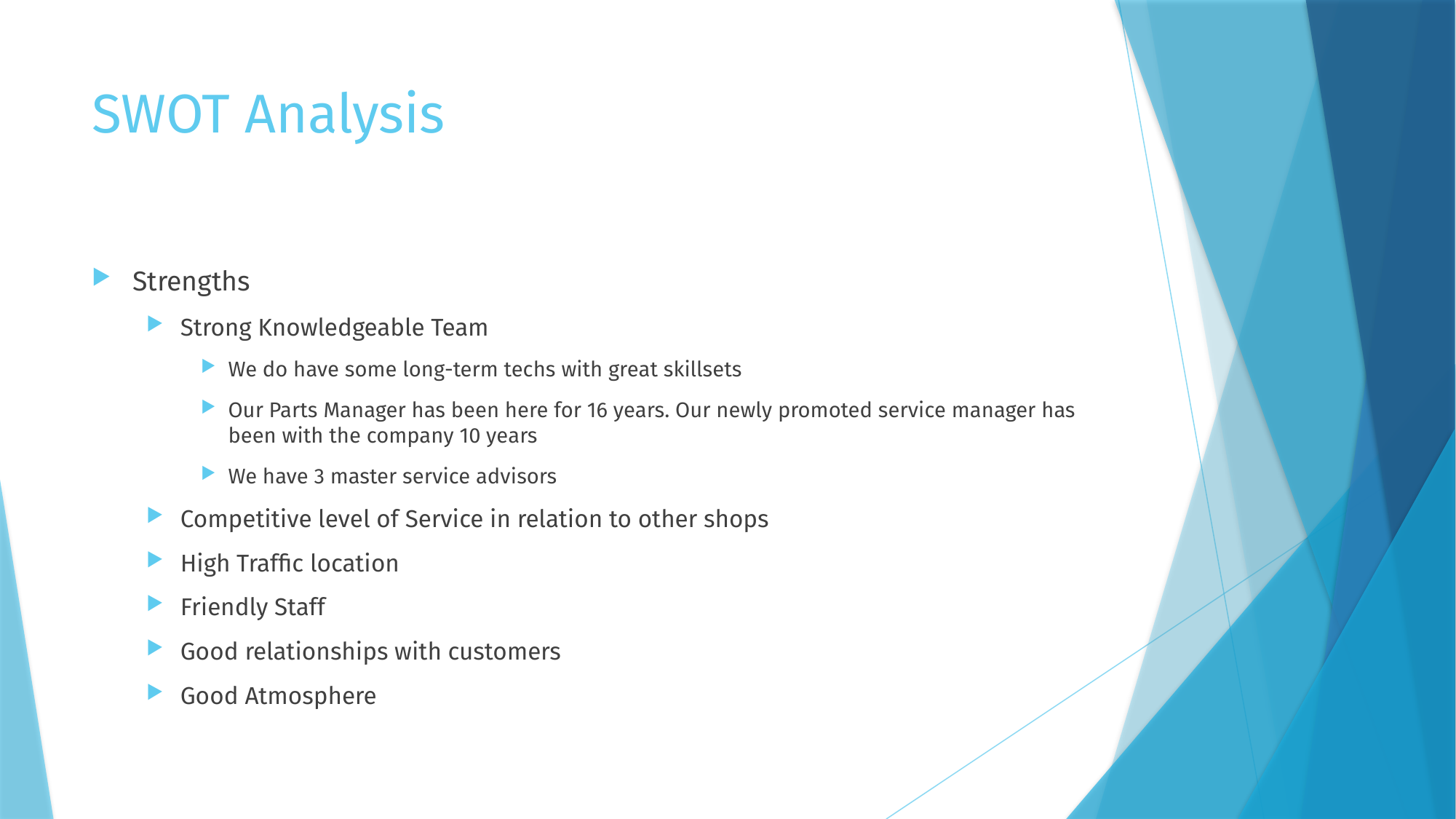

# SWOT Analysis
Strengths
Strong Knowledgeable Team
We do have some long-term techs with great skillsets
Our Parts Manager has been here for 16 years. Our newly promoted service manager has been with the company 10 years
We have 3 master service advisors
Competitive level of Service in relation to other shops
High Traffic location
Friendly Staff
Good relationships with customers
Good Atmosphere